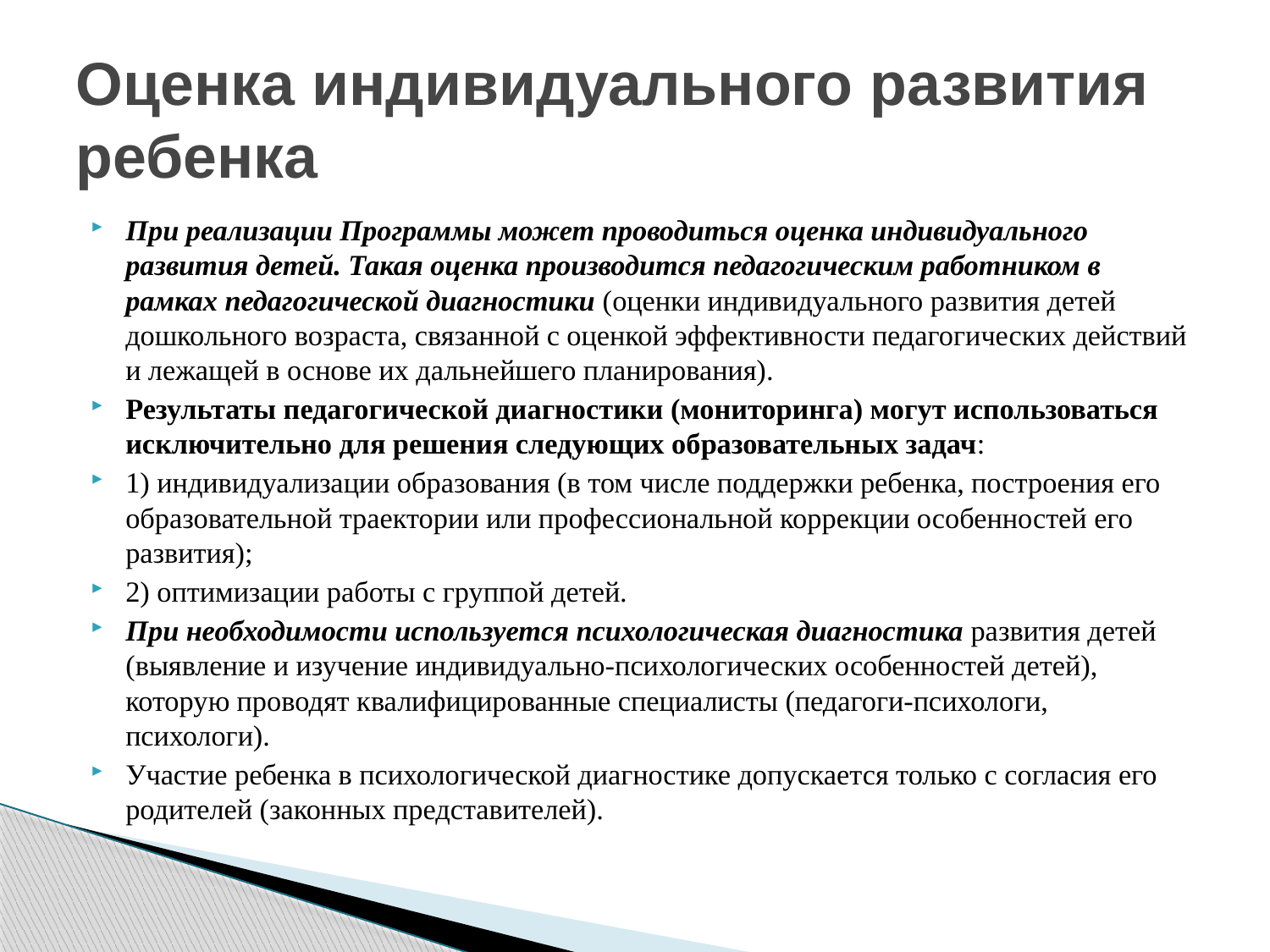

# Оценка индивидуального развития ребенка
При реализации Программы может проводиться оценка индивидуального развития детей. Такая оценка производится педагогическим работником в рамках педагогической диагностики (оценки индивидуального развития детей дошкольного возраста, связанной с оценкой эффективности педагогических действий и лежащей в основе их дальнейшего планирования).
Результаты педагогической диагностики (мониторинга) могут использоваться исключительно для решения следующих образовательных задач:
1) индивидуализации образования (в том числе поддержки ребенка, построения его образовательной траектории или профессиональной коррекции особенностей его развития);
2) оптимизации работы с группой детей.
При необходимости используется психологическая диагностика развития детей (выявление и изучение индивидуально-психологических особенностей детей), которую проводят квалифицированные специалисты (педагоги-психологи, психологи).
Участие ребенка в психологической диагностике допускается только с согласия его родителей (законных представителей).